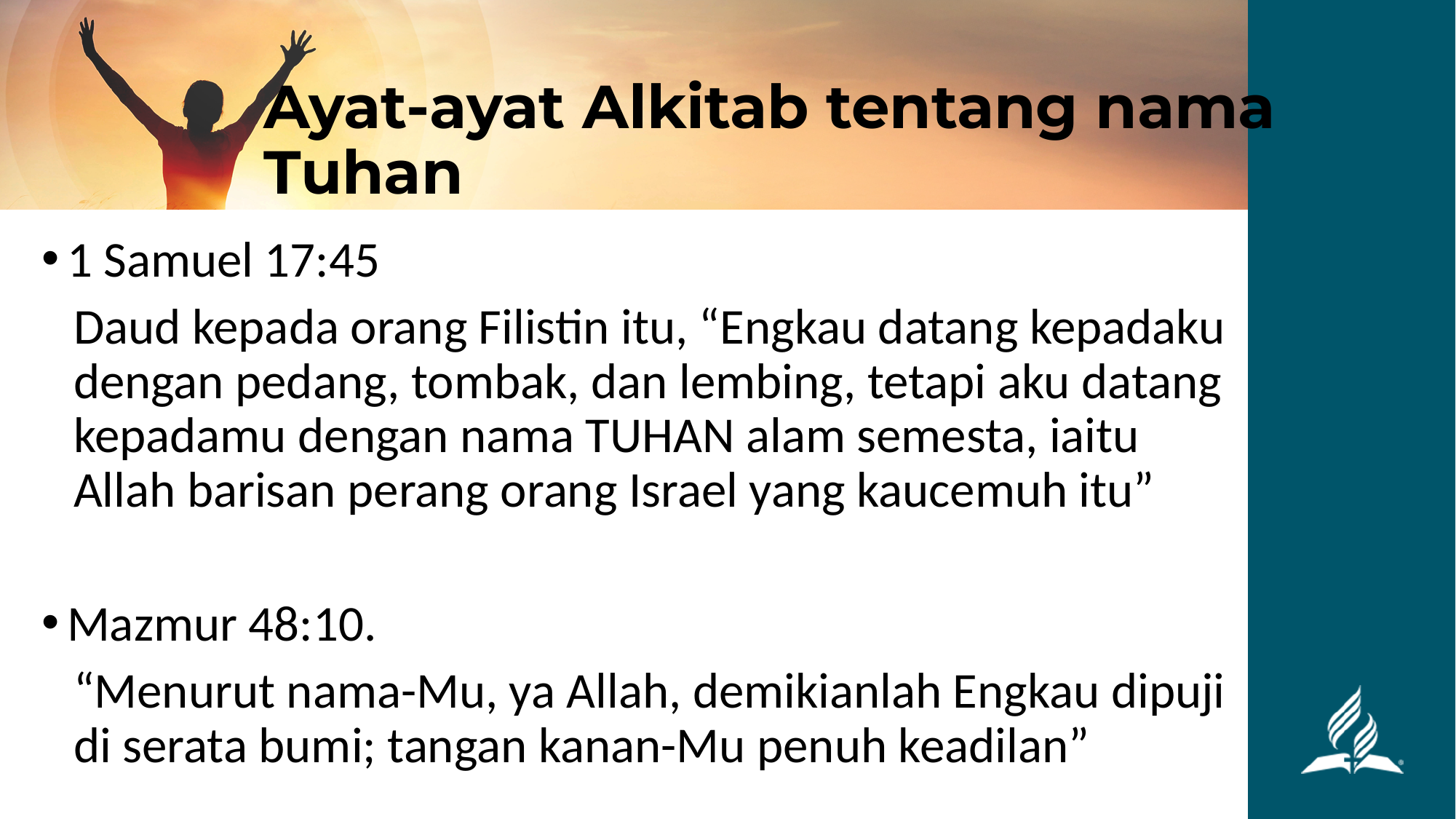

# Ayat-ayat Alkitab tentang nama Tuhan
1 Samuel 17:45
Daud kepada orang Filistin itu, “Engkau datang kepadaku dengan pedang, tombak, dan lembing, tetapi aku datang kepadamu dengan nama TUHAN alam semesta, iaitu Allah barisan perang orang Israel yang kaucemuh itu”

Mazmur 48:10.
“Menurut nama-Mu, ya Allah, demikianlah Engkau dipuji di serata bumi; tangan kanan-Mu penuh keadilan”